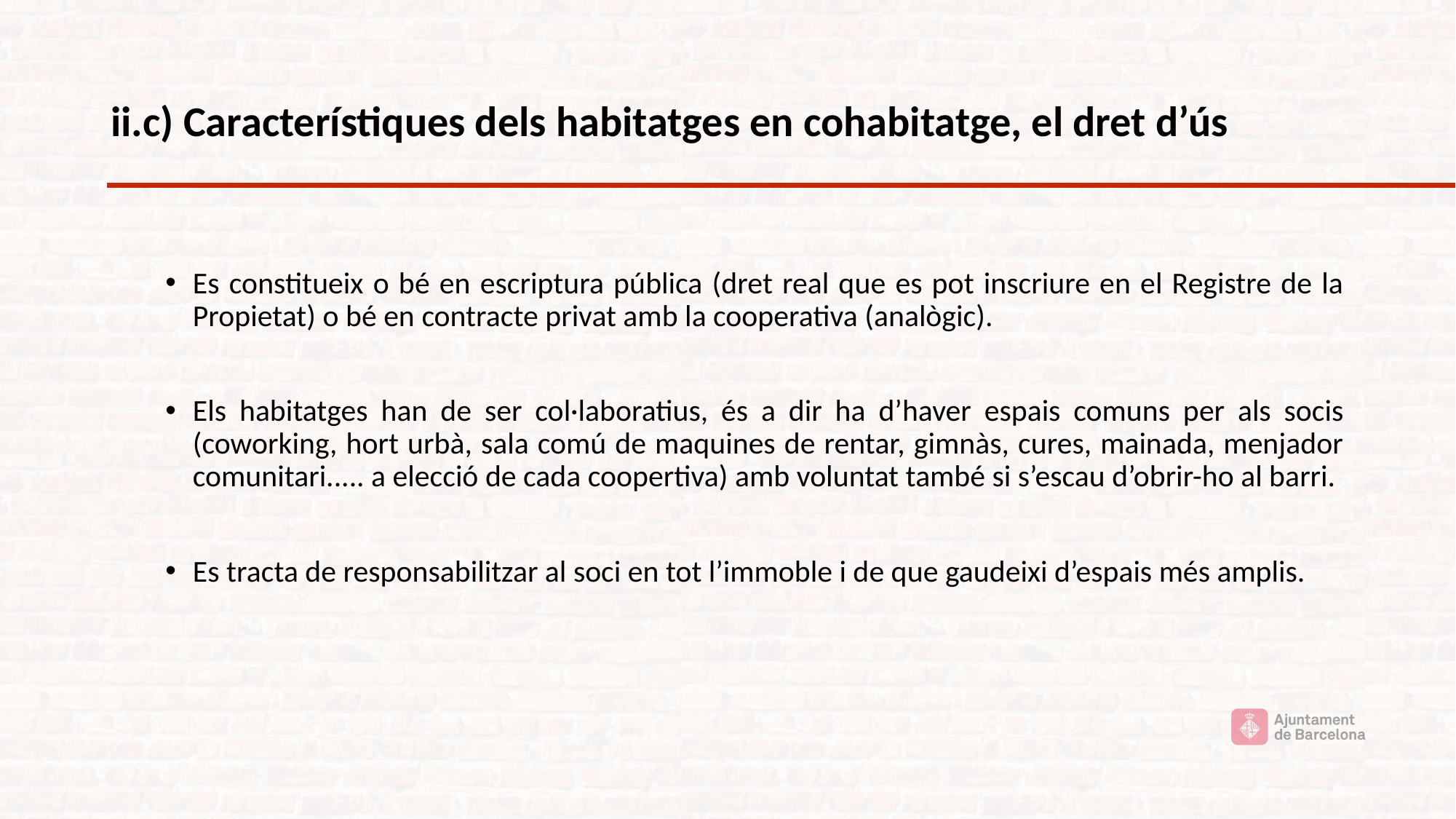

# ii.c) Característiques dels habitatges en cohabitatge, el dret d’ús

Es constitueix o bé en escriptura pública (dret real que es pot inscriure en el Registre de la Propietat) o bé en contracte privat amb la cooperativa (analògic).

Els habitatges han de ser col·laboratius, és a dir ha d’haver espais comuns per als socis (coworking, hort urbà, sala comú de maquines de rentar, gimnàs, cures, mainada, menjador comunitari..... a elecció de cada coopertiva) amb voluntat també si s’escau d’obrir-ho al barri.

Es tracta de responsabilitzar al soci en tot l’immoble i de que gaudeixi d’espais més amplis.